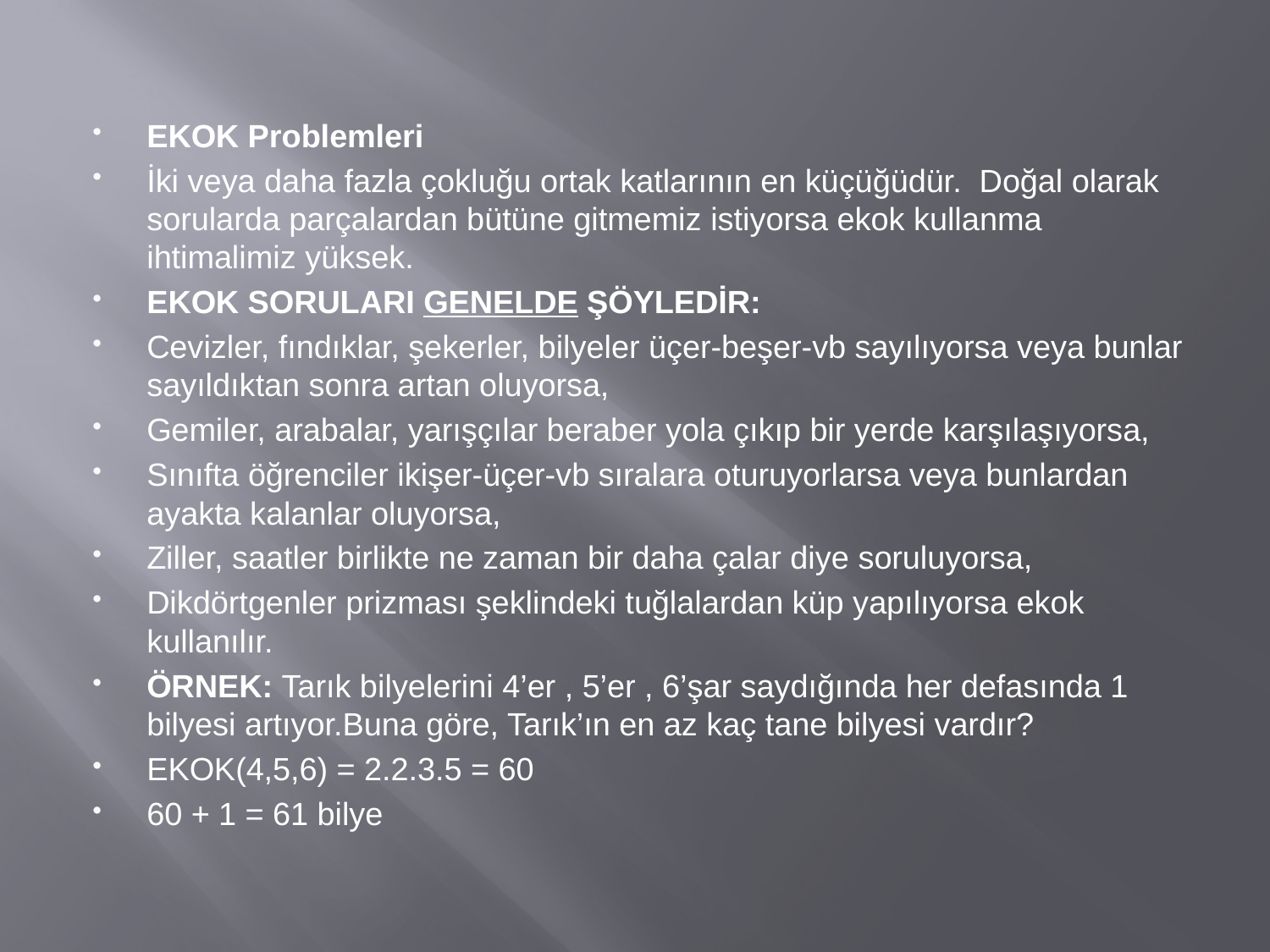

EKOK Problemleri
İki veya daha fazla çokluğu ortak katlarının en küçüğüdür.  Doğal olarak sorularda parçalardan bütüne gitmemiz istiyorsa ekok kullanma ihtimalimiz yüksek.
EKOK SORULARI GENELDE ŞÖYLEDİR:
Cevizler, fındıklar, şekerler, bilyeler üçer-beşer-vb sayılıyorsa veya bunlar sayıldıktan sonra artan oluyorsa,
Gemiler, arabalar, yarışçılar beraber yola çıkıp bir yerde karşılaşıyorsa,
Sınıfta öğrenciler ikişer-üçer-vb sıralara oturuyorlarsa veya bunlardan ayakta kalanlar oluyorsa,
Ziller, saatler birlikte ne zaman bir daha çalar diye soruluyorsa,
Dikdörtgenler prizması şeklindeki tuğlalardan küp yapılıyorsa ekok kullanılır.
ÖRNEK: Tarık bilyelerini 4’er , 5’er , 6’şar saydığında her defasında 1 bilyesi artıyor.Buna göre, Tarık’ın en az kaç tane bilyesi vardır?
EKOK(4,5,6) = 2.2.3.5 = 60
60 + 1 = 61 bilye